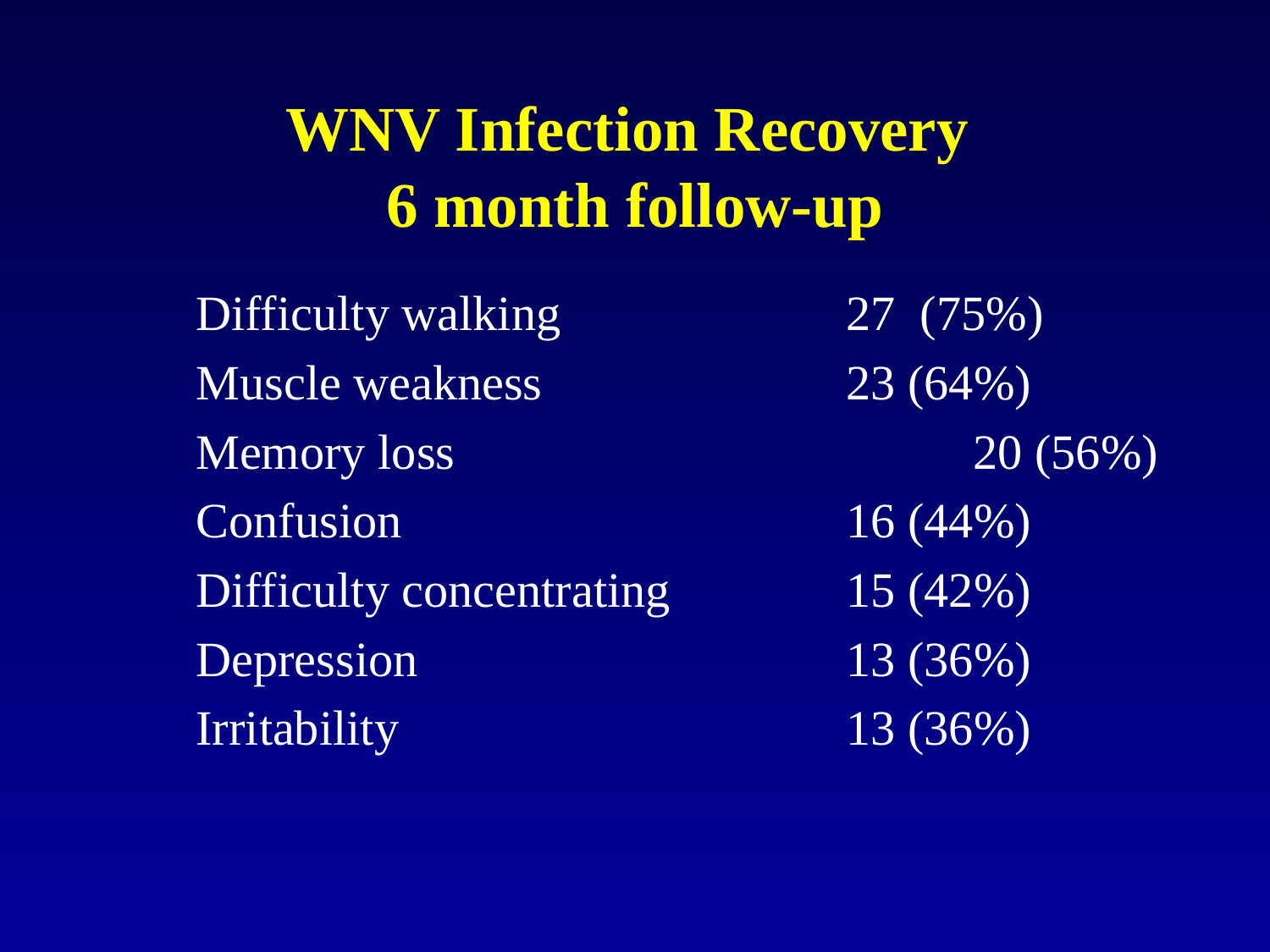

# WNV Infection Recovery 6 month follow-up
  Difficulty walking			27  (75%)
  Muscle weakness			23 (64%)
  Memory loss 				20 (56%)
  Confusion 				16 (44%)
  Difficulty concentrating		15 (42%)
  Depression				13 (36%)
  Irritability				13 (36%)